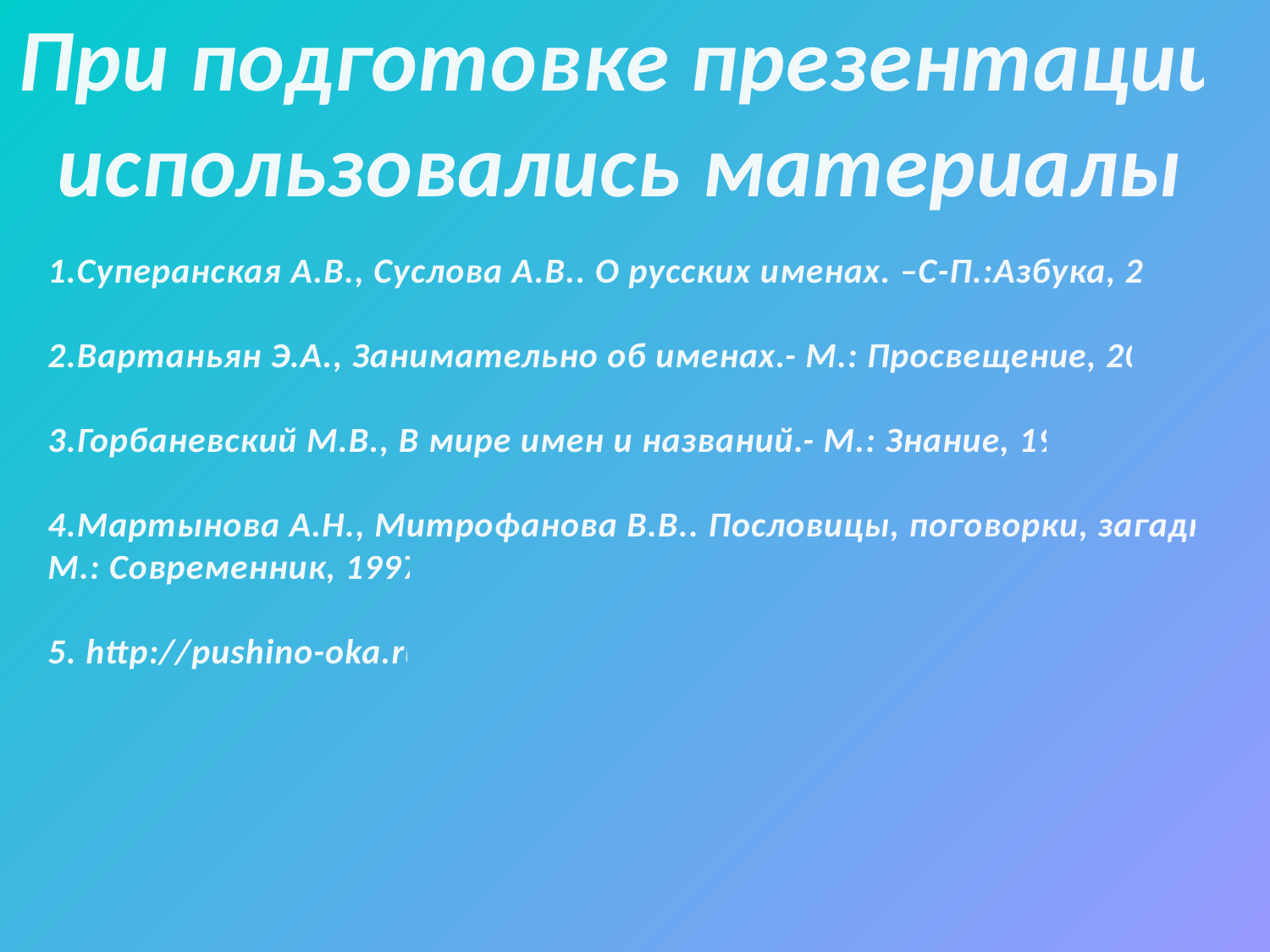

При подготовке презентации
использовались материалы:
# 1.Суперанская А.В., Суслова А.В.. О русских именах. –С-П.:Азбука, 2010. 2.Вартаньян Э.А., Занимательно об именах.- М.: Просвещение, 2009. 3.Горбаневский М.В., В мире имен и названий.- М.: Знание, 1987. 4.Мартынова А.Н., Митрофанова В.В.. Пословицы, поговорки, загадки-   М.: Современник, 1997. 5. http://pushino-oka.ru